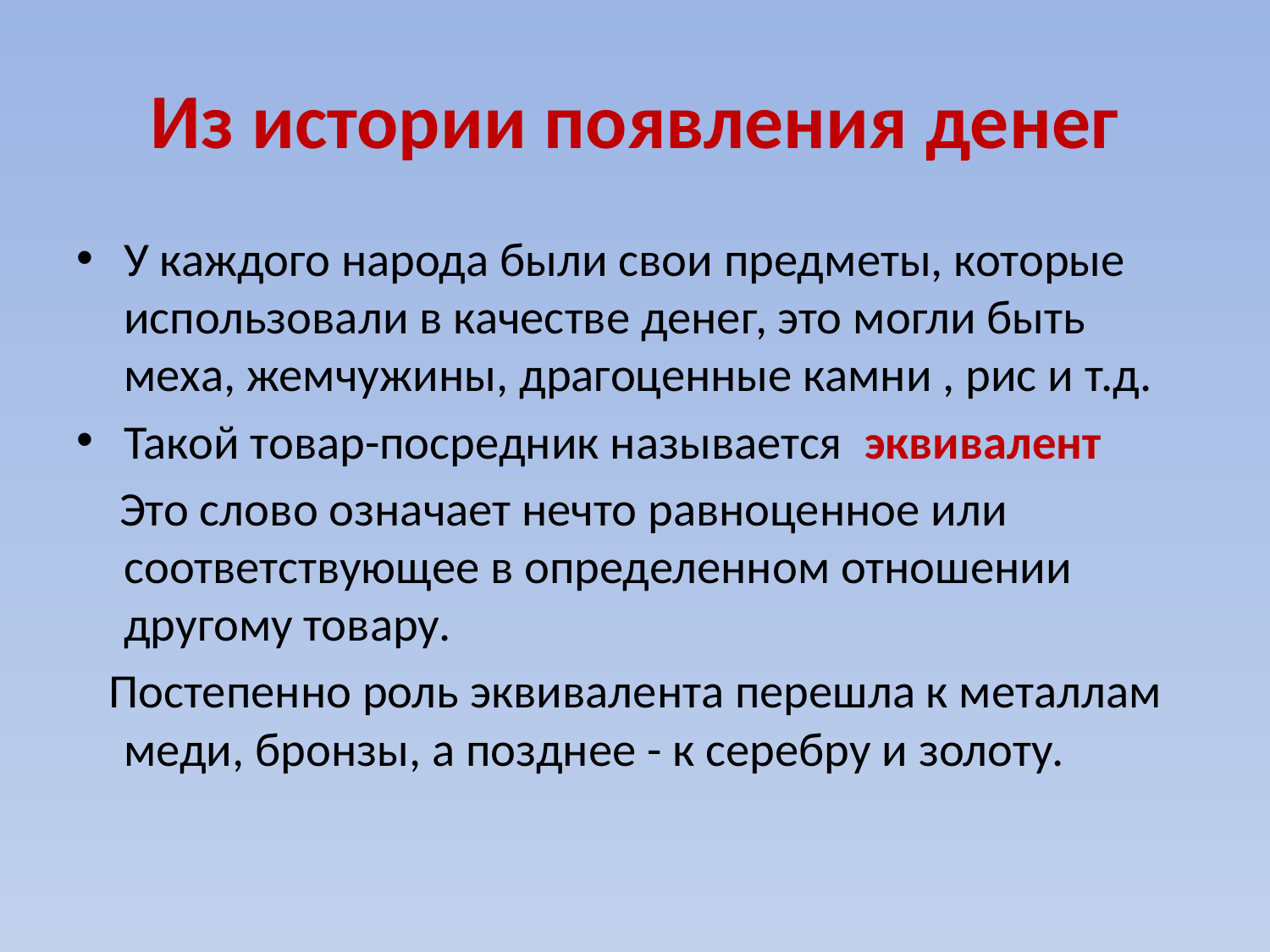

# Из истории появления денег
У каждого народа были свои предметы, которые использовали в качестве денег, это могли быть меха, жемчужины, драгоценные камни , рис и т.д.
Такой товар-посредник называется  эквивалент
    Это слово означает нечто равноценное или соответствующее в определенном отношении другому товару.
   Постепенно роль эквивалента перешла к металлам меди, бронзы, а позднее - к серебру и золоту.